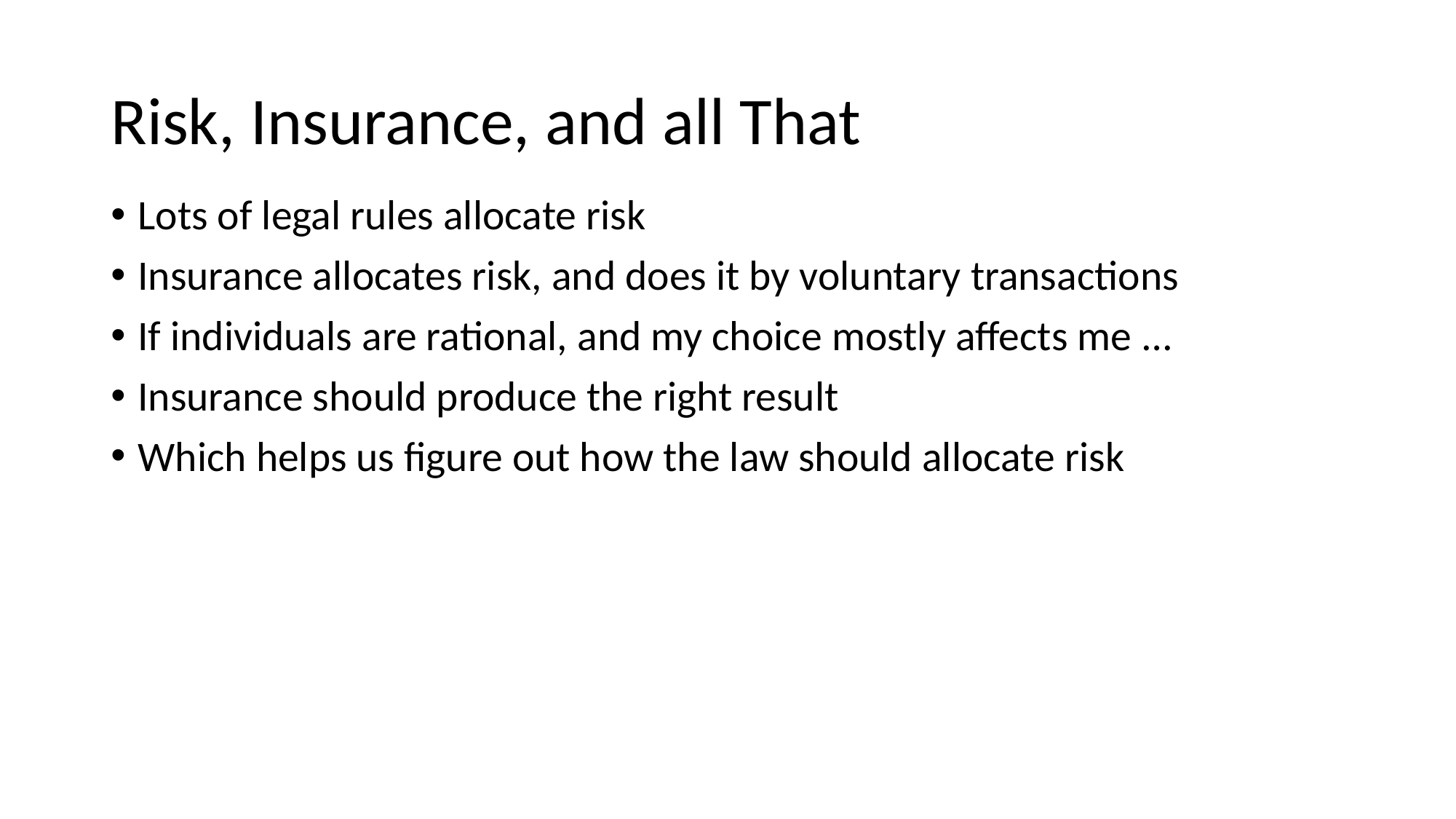

# Risk, Insurance, and all That
Lots of legal rules allocate risk
Insurance allocates risk, and does it by voluntary transactions
If individuals are rational, and my choice mostly affects me …
Insurance should produce the right result
Which helps us figure out how the law should allocate risk